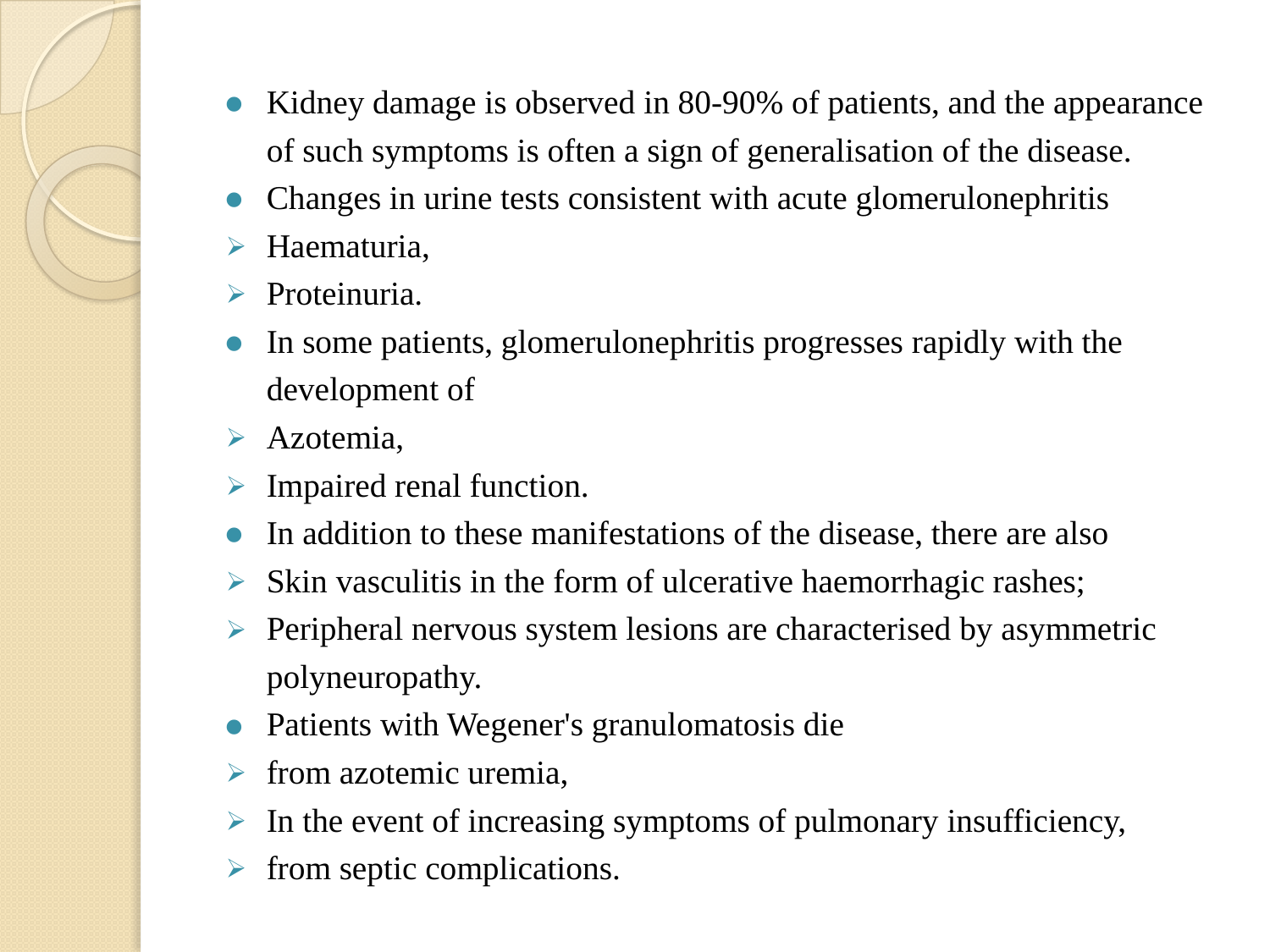

#
Kidney damage is observed in 80-90% of patients, and the appearance of such symptoms is often a sign of generalisation of the disease.
Changes in urine tests consistent with acute glomerulonephritis
Haematuria,
Proteinuria.
In some patients, glomerulonephritis progresses rapidly with the development of
Azotemia,
Impaired renal function.
In addition to these manifestations of the disease, there are also
Skin vasculitis in the form of ulcerative haemorrhagic rashes;
Peripheral nervous system lesions are characterised by asymmetric polyneuropathy.
Patients with Wegener's granulomatosis die
from azotemic uremia,
In the event of increasing symptoms of pulmonary insufficiency,
from septic complications.